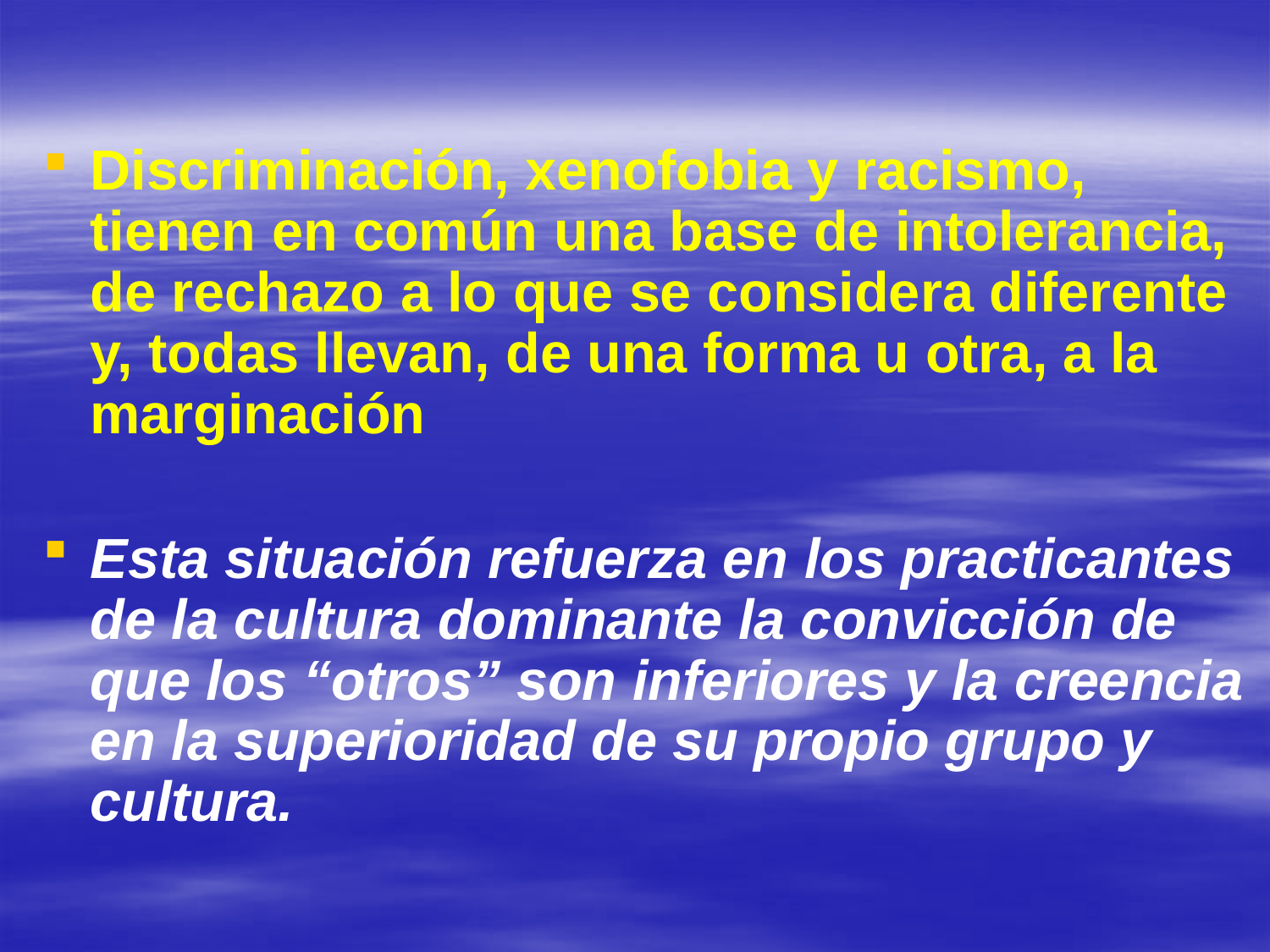

Discriminación, xenofobia y racismo, tienen en común una base de intolerancia, de rechazo a lo que se considera diferente y, todas llevan, de una forma u otra, a la marginación

Esta situación refuerza en los practicantes de la cultura dominante la convicción de que los “otros” son inferiores y la creencia en la superioridad de su propio grupo y cultura.